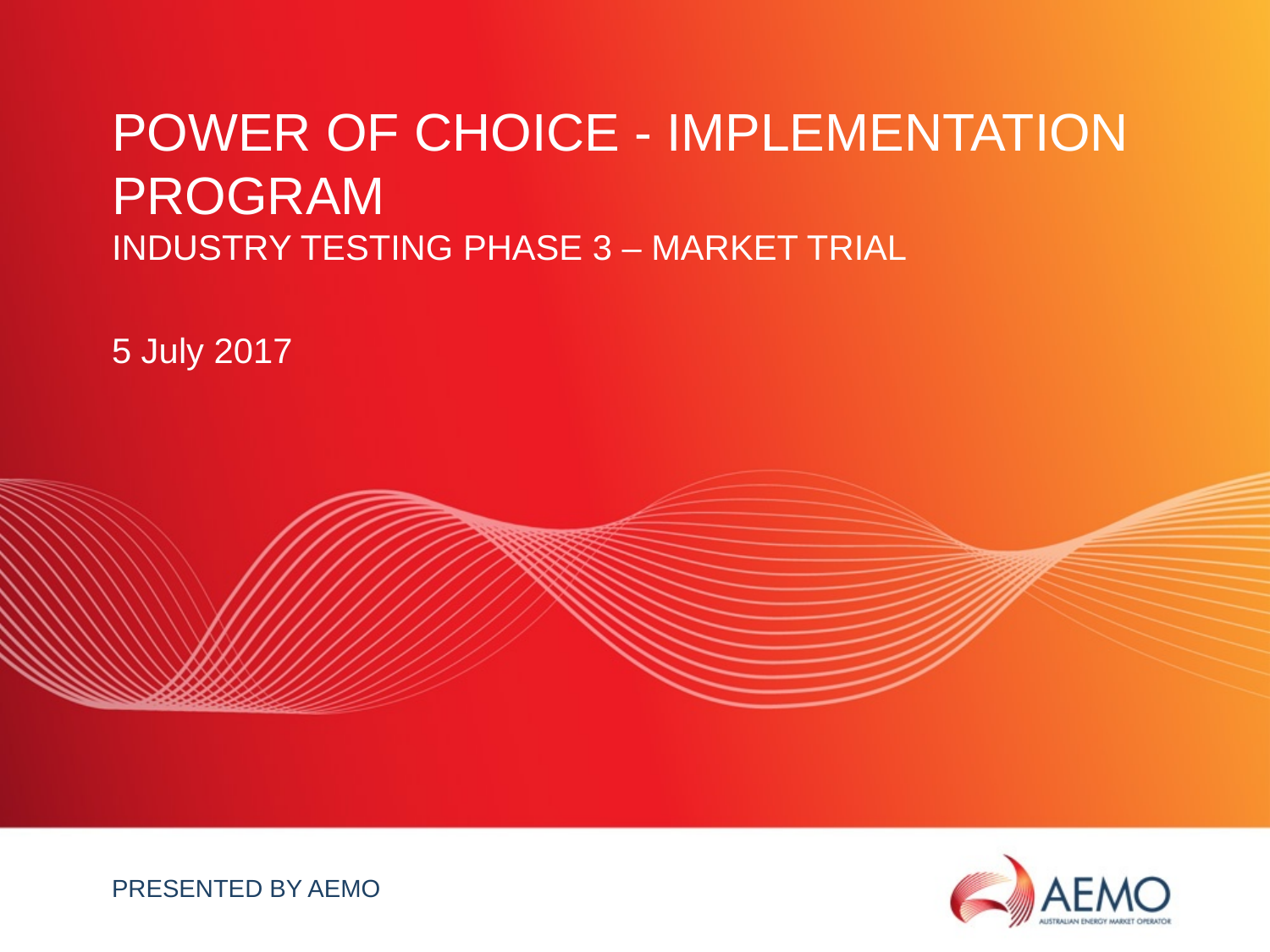

# Power of choice - Implementation Program Industry Testing Phase 3 – Market Trial
5 July 2017
Presented BY AEMO